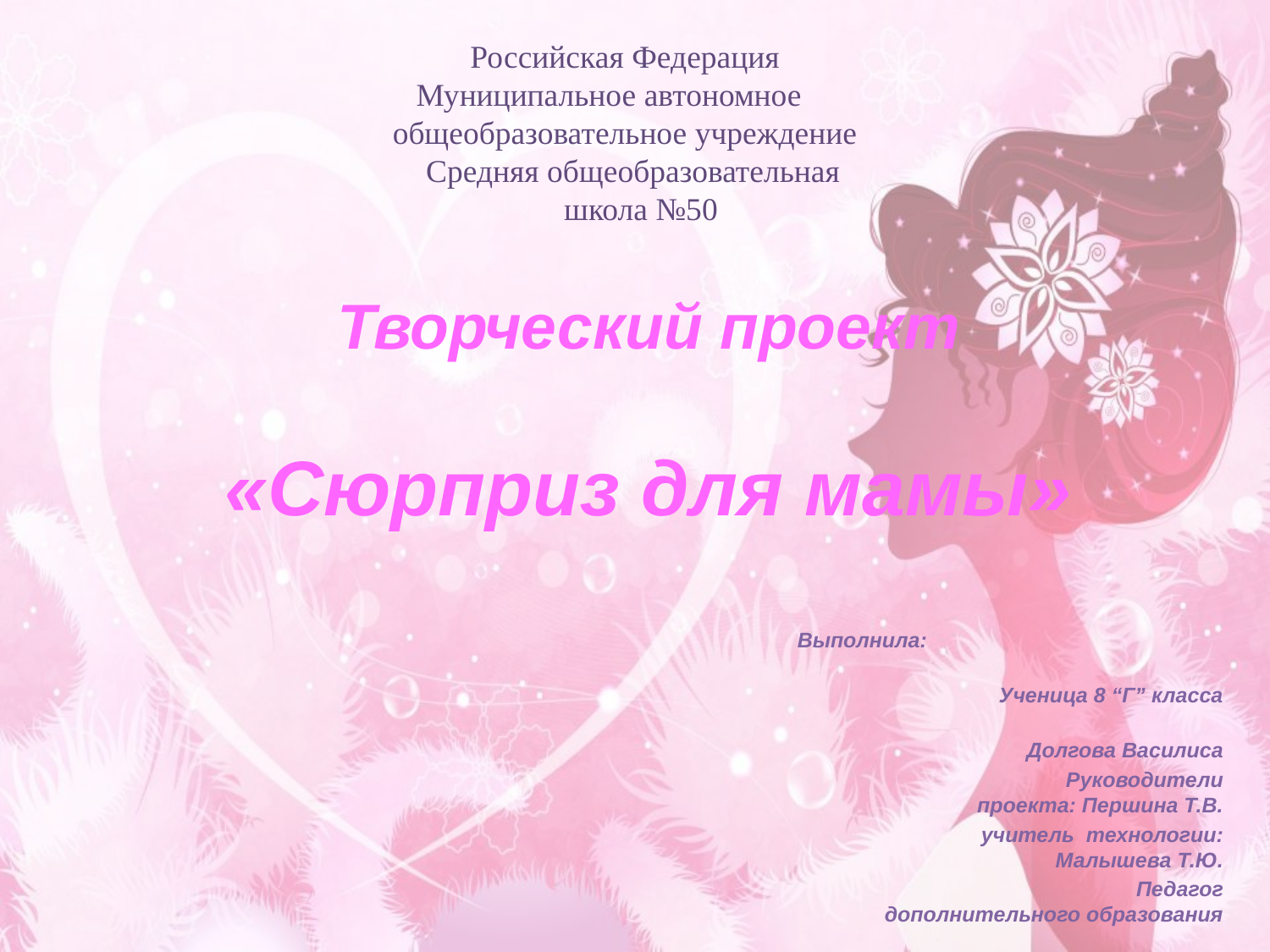

Российская Федерация
 Муниципальное автономное      общеобразовательное учреждение
   Средняя общеобразовательная
    школа №50
# Творческий проект «Сюрприз для мамы»
                                                                                                                                                        Выполнила:
                                                                                                                                       Ученица 8 “Г” класса
                                                                                                                                            Долгова Василиса
                                                                                                      Руководители проекта: Першина Т.В.
                                                                                                       учитель  технологии: Малышева Т.Ю.
                                                                                                   Педагог дополнительного образования